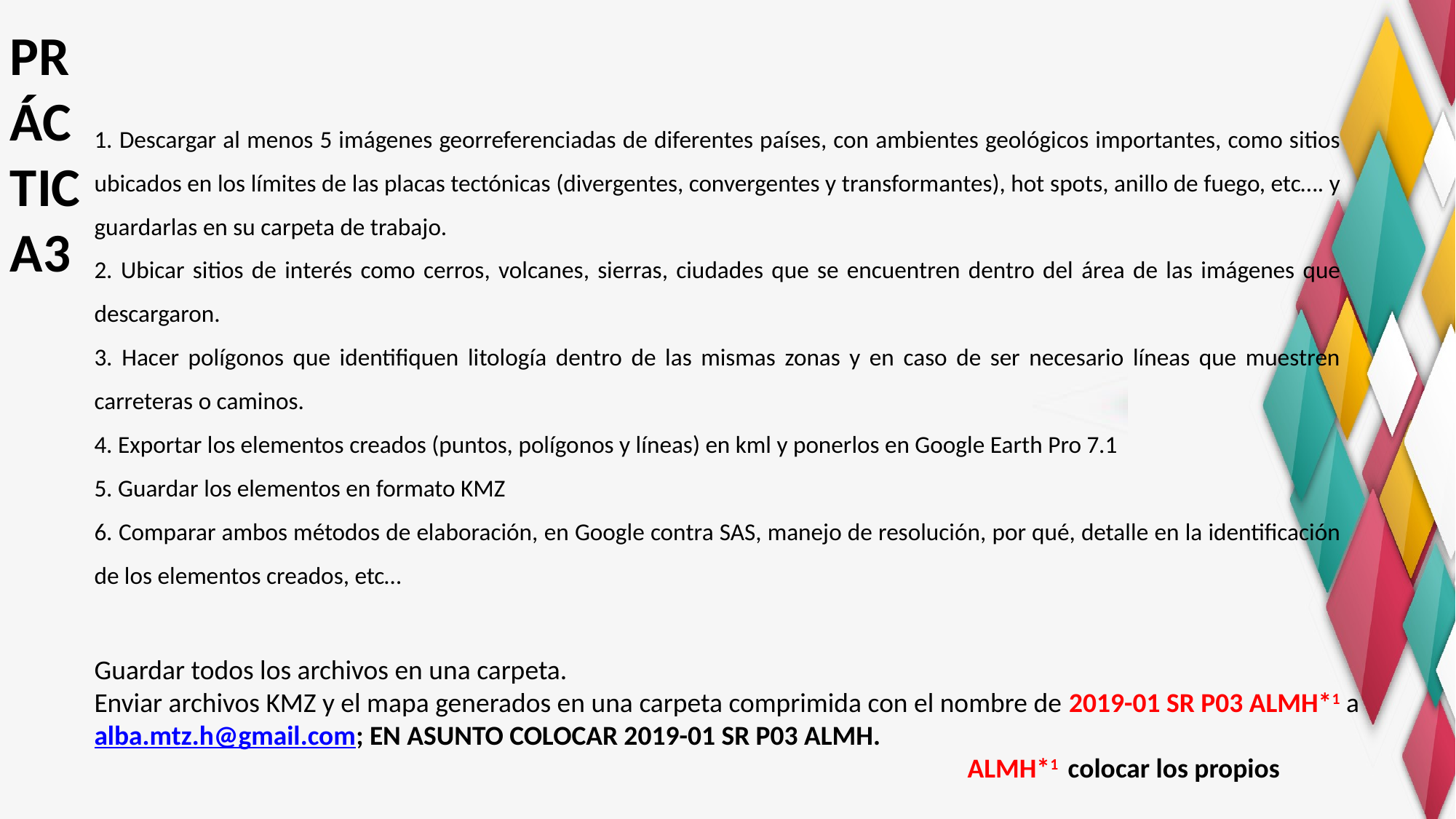

PRÁCTICA3
1. Descargar al menos 5 imágenes georreferenciadas de diferentes países, con ambientes geológicos importantes, como sitios ubicados en los límites de las placas tectónicas (divergentes, convergentes y transformantes), hot spots, anillo de fuego, etc…. y guardarlas en su carpeta de trabajo.
2. Ubicar sitios de interés como cerros, volcanes, sierras, ciudades que se encuentren dentro del área de las imágenes que descargaron.
3. Hacer polígonos que identifiquen litología dentro de las mismas zonas y en caso de ser necesario líneas que muestren carreteras o caminos.
4. Exportar los elementos creados (puntos, polígonos y líneas) en kml y ponerlos en Google Earth Pro 7.1
5. Guardar los elementos en formato KMZ
6. Comparar ambos métodos de elaboración, en Google contra SAS, manejo de resolución, por qué, detalle en la identificación de los elementos creados, etc…
Guardar todos los archivos en una carpeta.
Enviar archivos KMZ y el mapa generados en una carpeta comprimida con el nombre de 2019-01 SR P03 ALMH*1 a alba.mtz.h@gmail.com; EN ASUNTO COLOCAR 2019-01 SR P03 ALMH.  												ALMH*1  colocar los propios